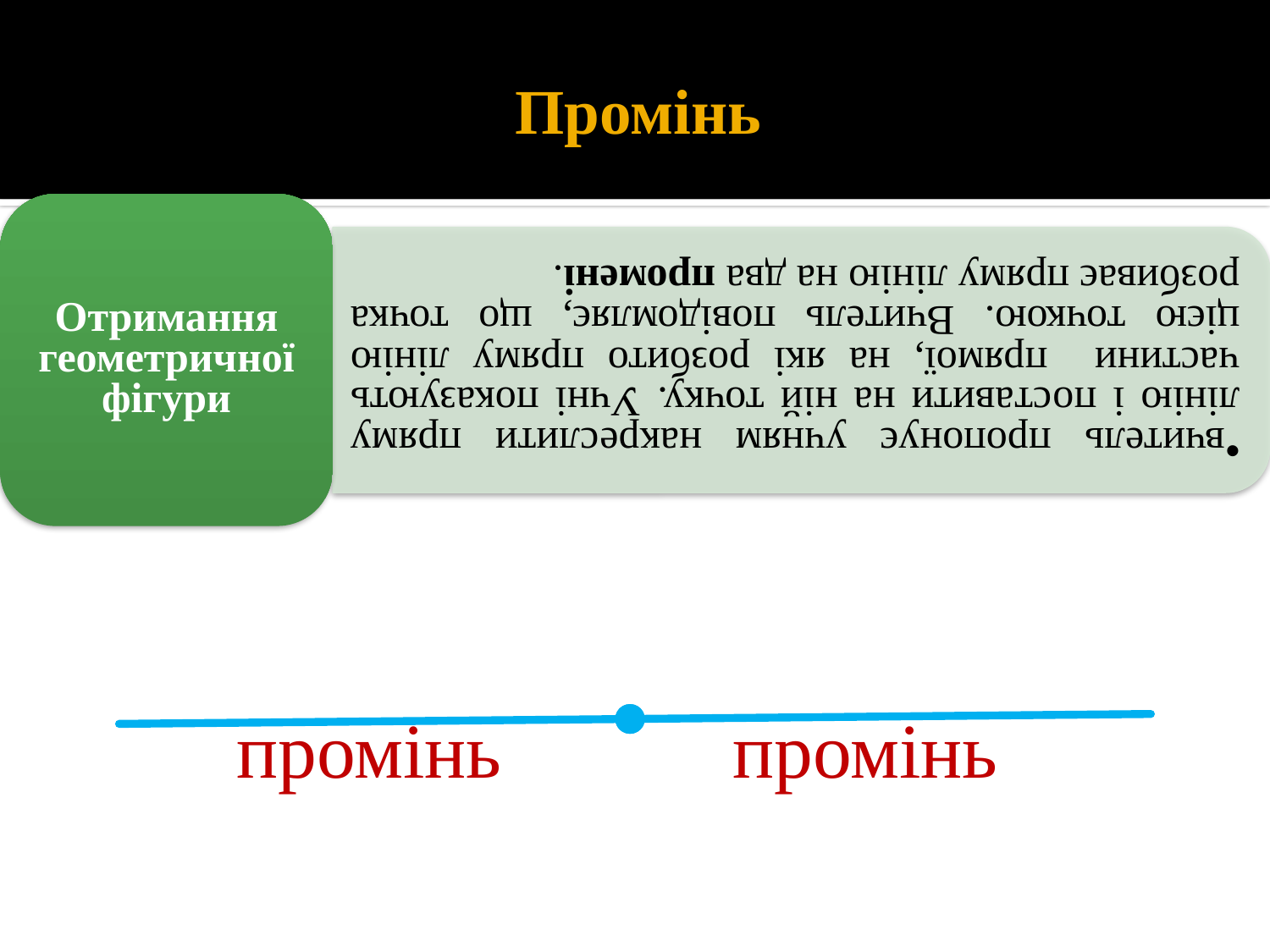

# Промінь
вчитель пропонує учням накреслити пряму лінію і поставити на ній точку. Учні показують частини  прямої, на які розбито пряму лінію цією точкою. Вчитель повідомляє, що точка розбиває пряму лінію на два промені.
Отримання геометричної фігури
промінь
промінь